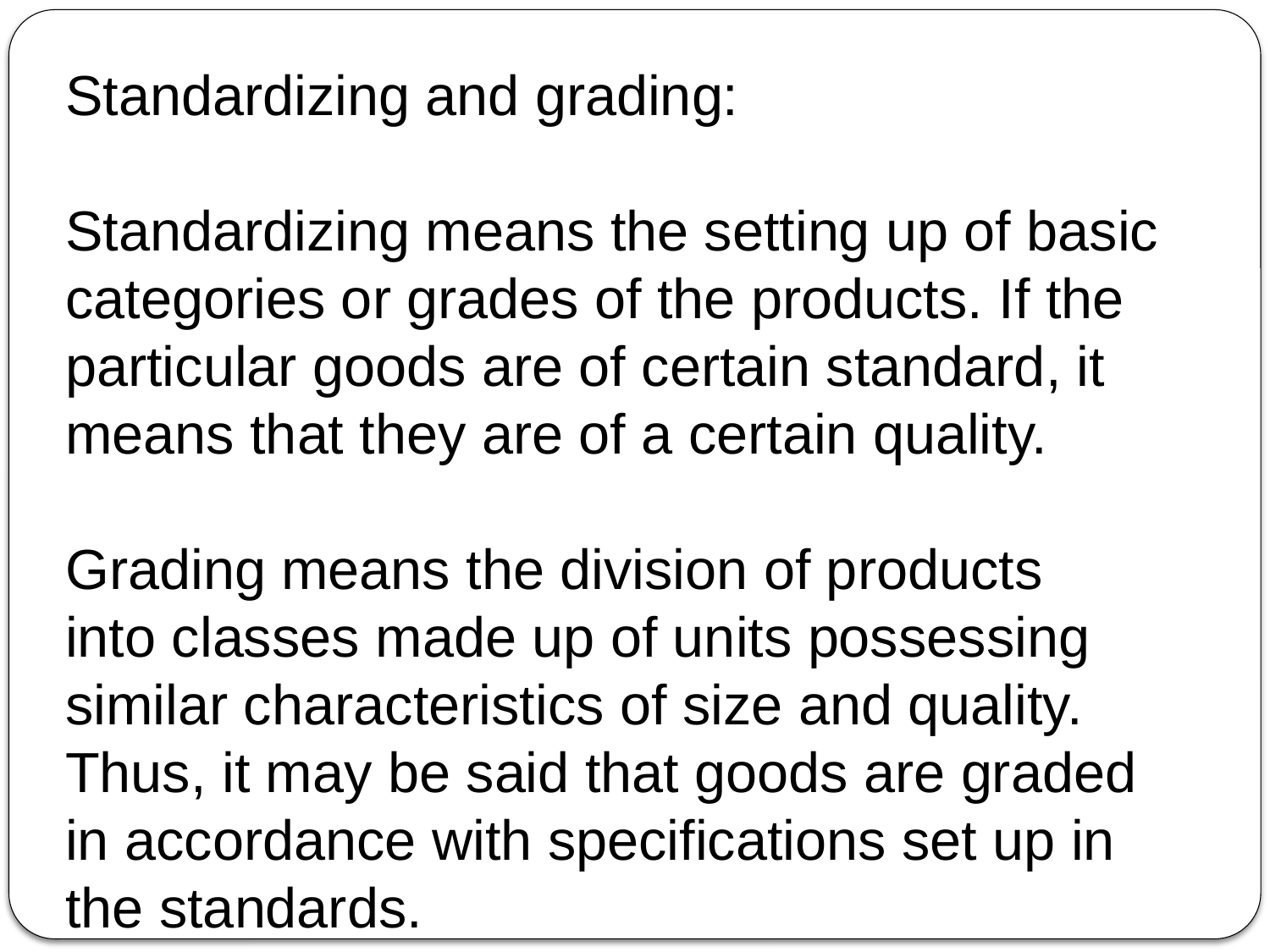

Standardizing and grading:
Standardizing means the setting up of basic categories or grades of the products. If the particular goods are of certain standard, it means that they are of a certain quality.
Grading means the division of products into classes made up of units possessing similar characteristics of size and quality. Thus, it may be said that goods are graded in accordance with specifications set up in the standards.